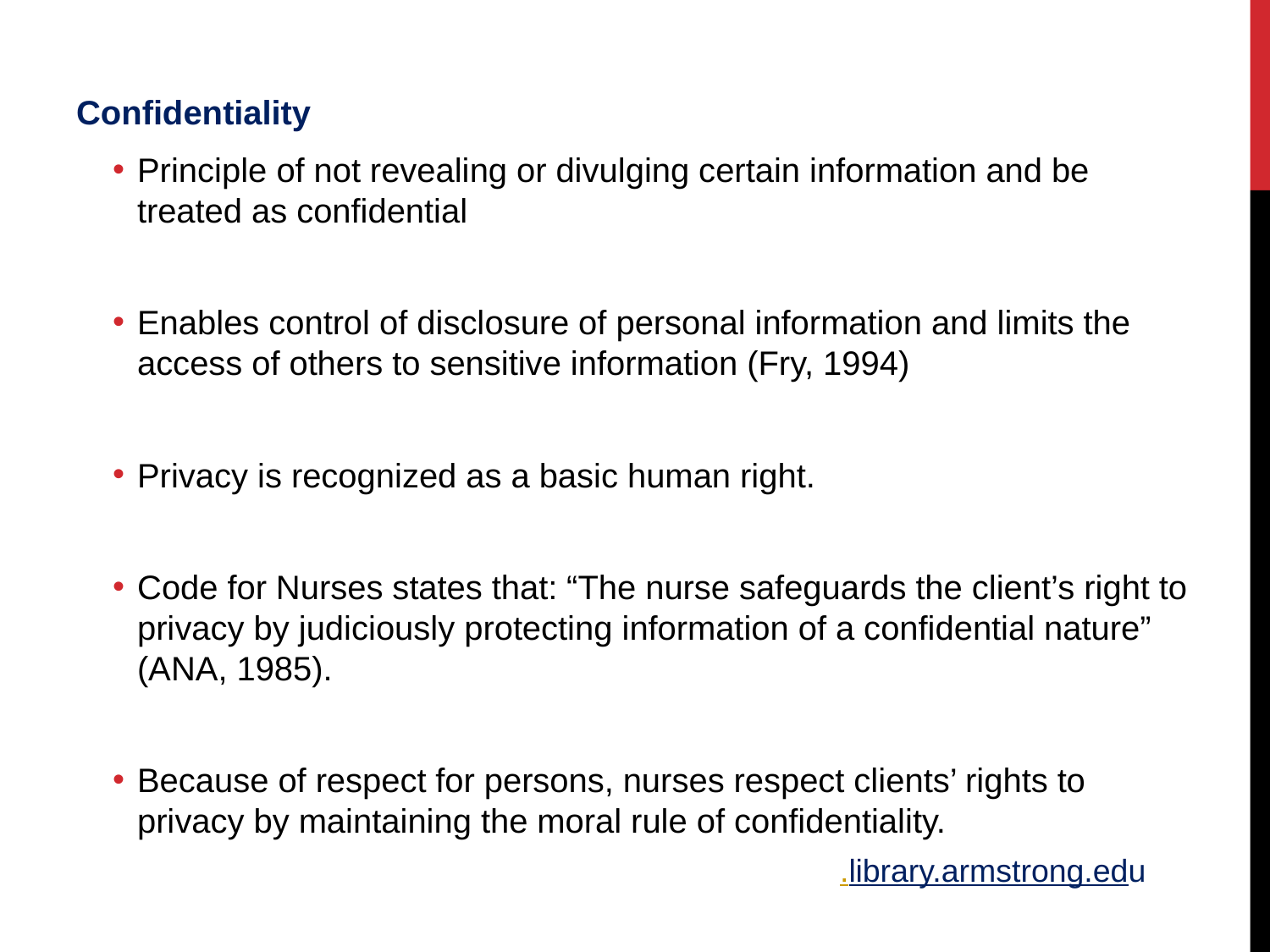

Confidentiality
Principle of not revealing or divulging certain information and be treated as confidential

Enables control of disclosure of personal information and limits the access of others to sensitive information (Fry, 1994)

Privacy is recognized as a basic human right.

Code for Nurses states that: “The nurse safeguards the client’s right to privacy by judiciously protecting information of a confidential nature” (ANA, 1985).

Because of respect for persons, nurses respect clients’ rights to privacy by maintaining the moral rule of confidentiality.
.library.armstrong.edu